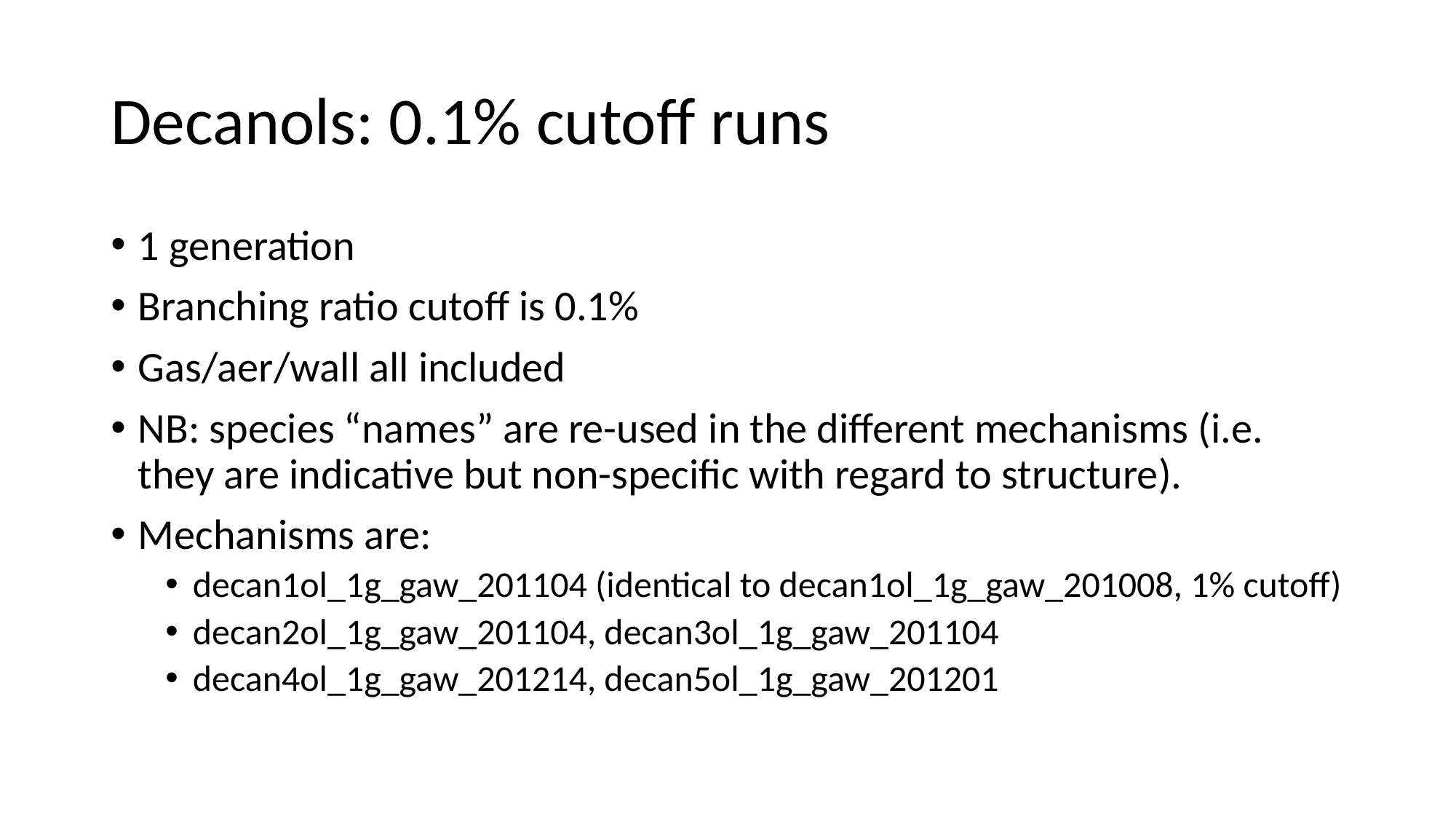

# Decanols: 0.1% cutoff runs
1 generation
Branching ratio cutoff is 0.1%
Gas/aer/wall all included
NB: species “names” are re-used in the different mechanisms (i.e. they are indicative but non-specific with regard to structure).
Mechanisms are:
decan1ol_1g_gaw_201104 (identical to decan1ol_1g_gaw_201008, 1% cutoff)
decan2ol_1g_gaw_201104, decan3ol_1g_gaw_201104
decan4ol_1g_gaw_201214, decan5ol_1g_gaw_201201